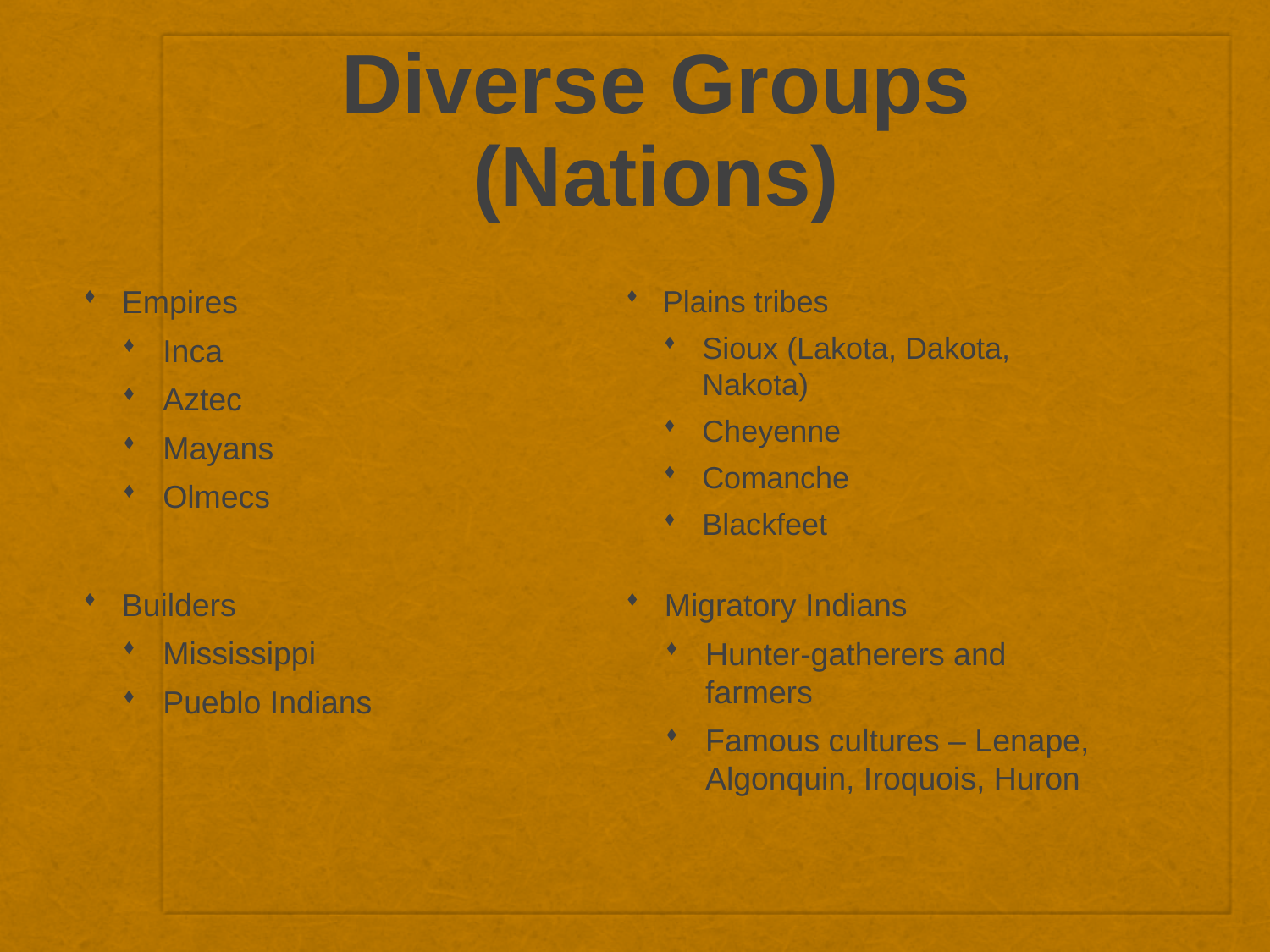

# Diverse Groups (Nations)
Empires
Inca
Aztec
Mayans
Olmecs

Plains tribes
Sioux (Lakota, Dakota, Nakota)
Cheyenne
Comanche
Blackfeet
Builders
Mississippi
Pueblo Indians
Migratory Indians
Hunter-gatherers and farmers
Famous cultures – Lenape, Algonquin, Iroquois, Huron